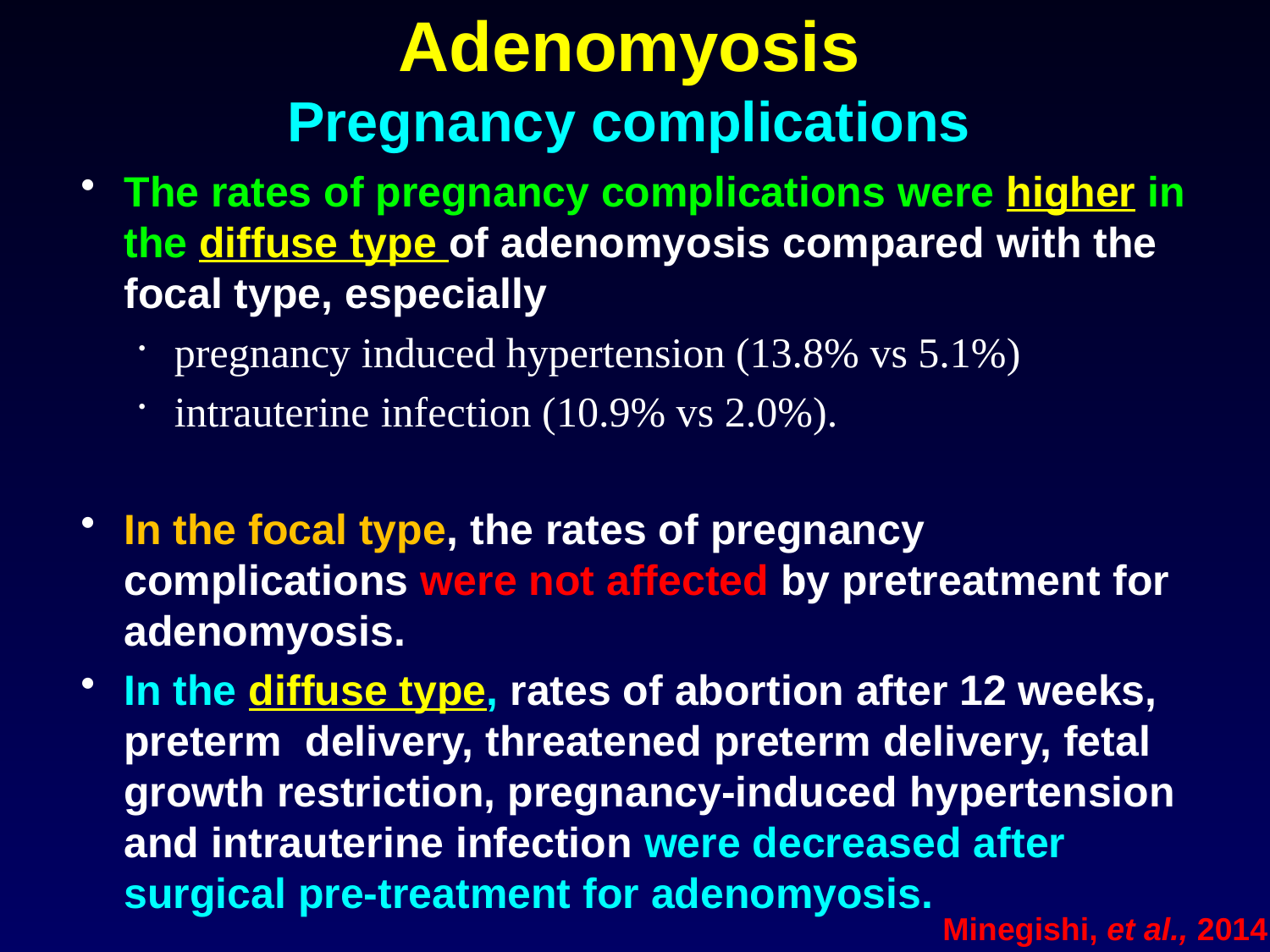

# Adenomyosis Pregnancy complications
The rates of pregnancy complications were higher in the diffuse type of adenomyosis compared with the focal type, especially
pregnancy induced hypertension (13.8% vs 5.1%)
intrauterine infection (10.9% vs 2.0%).

In the focal type, the rates of pregnancy complications were not affected by pretreatment for adenomyosis.
In the diffuse type, rates of abortion after 12 weeks, preterm  delivery, threatened preterm delivery, fetal growth restriction, pregnancy-induced hypertension and intrauterine infection were decreased after surgical pre-treatment for adenomyosis.

Minegishi, et al., 2014